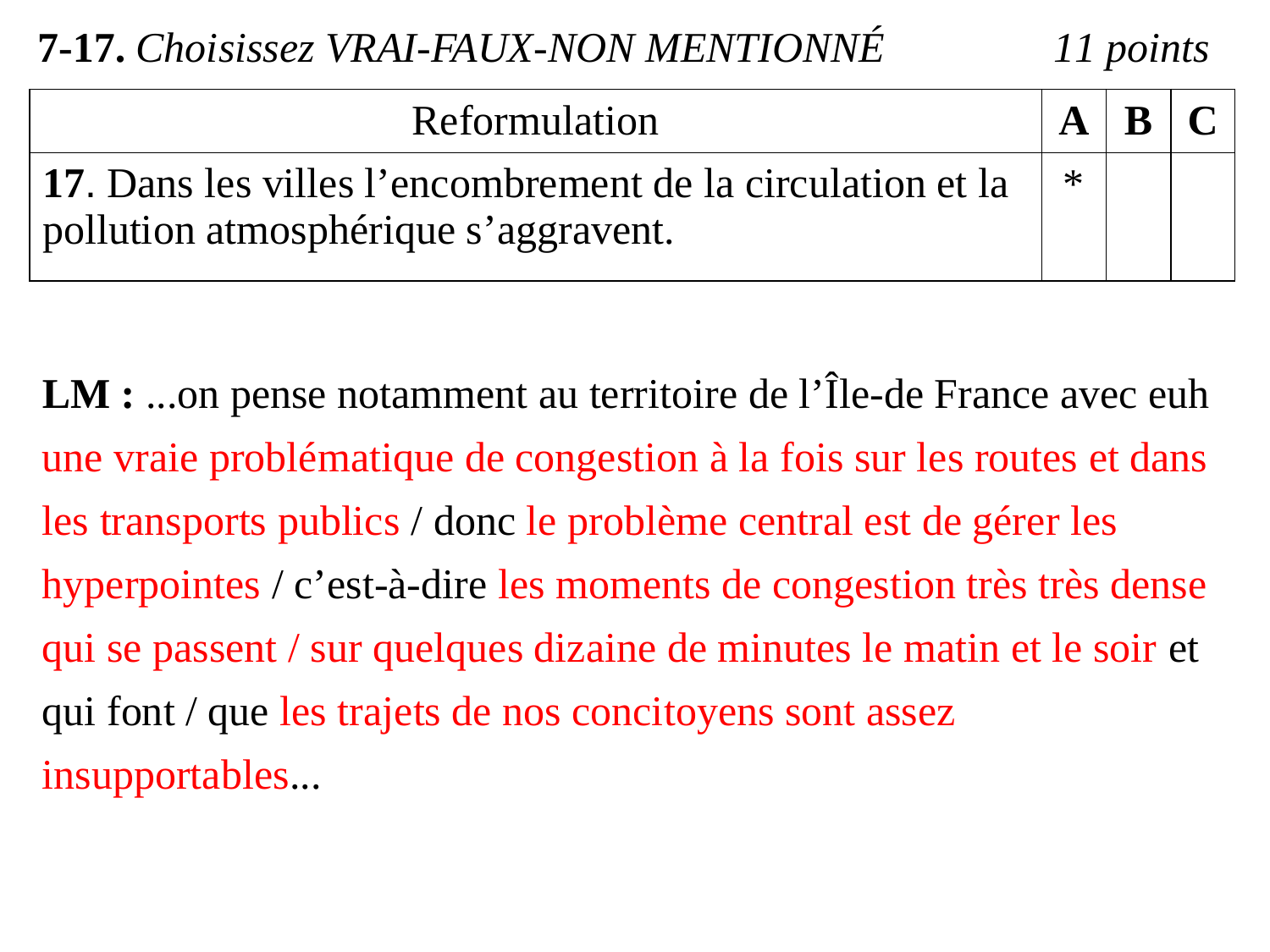

7-17. Choisissez VRAI-FAUX-NON MENTIONNÉ       	11 points
| Reformulation | A | B | C |
| --- | --- | --- | --- |
| 17. Dans les villes l’encombrement de la circulation et la pollution atmosphérique s’aggravent. | \* |  |  |
LM : ...on pense notamment au territoire de l’Île-de France avec euh une vraie problématique de congestion à la fois sur les routes et dans les transports publics / donc le problème central est de gérer les hyperpointes / c’est-à-dire les moments de congestion très très dense qui se passent / sur quelques dizaine de minutes le matin et le soir et qui font / que les trajets de nos concitoyens sont assez insupportables...